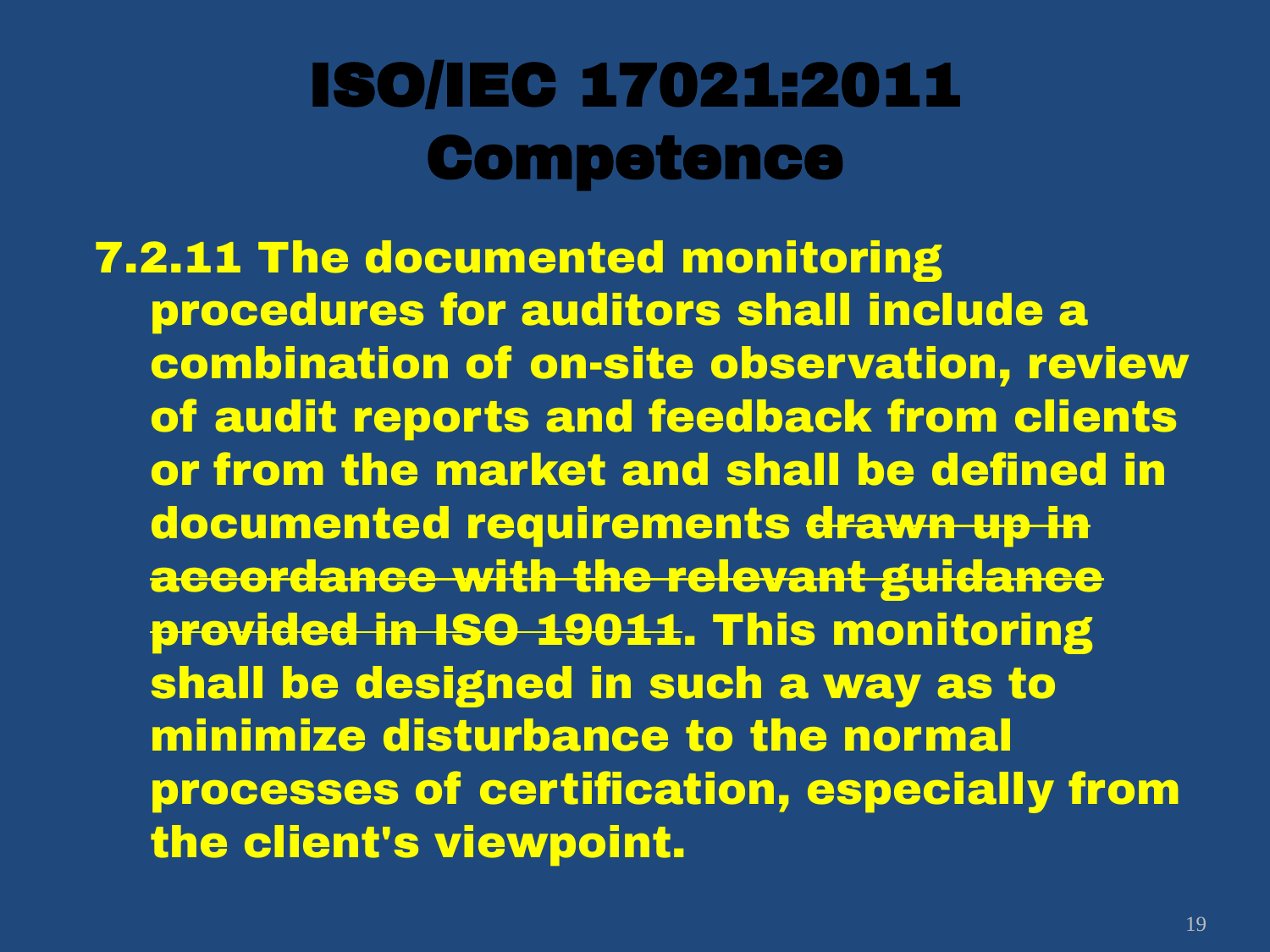

# ISO/IEC 17021:2011 Competence
7.2.11 The documented monitoring procedures for auditors shall include a combination of on-site observation, review of audit reports and feedback from clients or from the market and shall be defined in documented requirements drawn up in accordance with the relevant guidance provided in ISO 19011. This monitoring shall be designed in such a way as to minimize disturbance to the normal processes of certification, especially from the client's viewpoint.
19